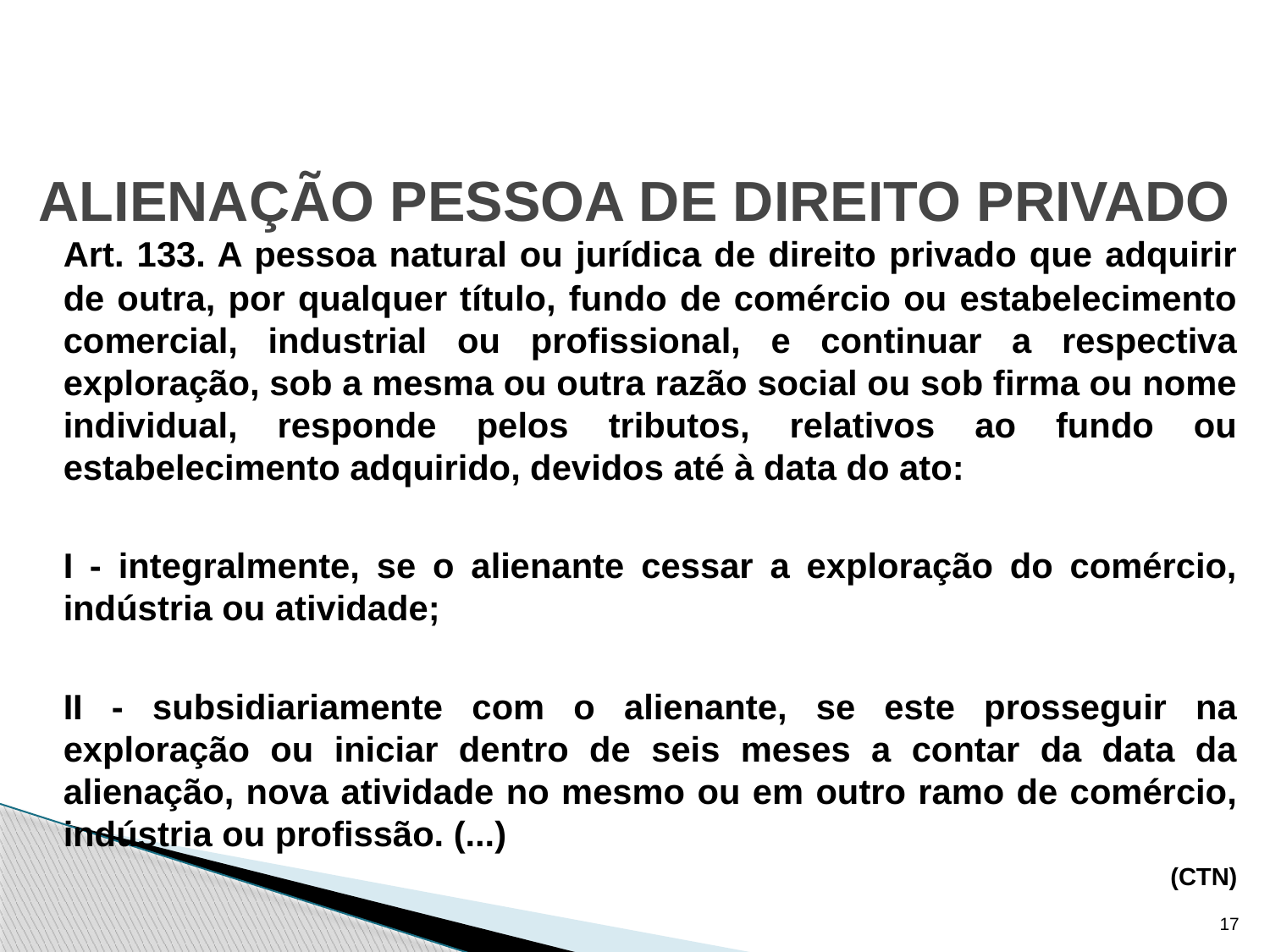

# ALIENAÇÃO PESSOA DE DIREITO PRIVADO
	Art. 133. A pessoa natural ou jurídica de direito privado que adquirir de outra, por qualquer título, fundo de comércio ou estabelecimento comercial, industrial ou profissional, e continuar a respectiva exploração, sob a mesma ou outra razão social ou sob firma ou nome individual, responde pelos tributos, relativos ao fundo ou estabelecimento adquirido, devidos até à data do ato:

	I - integralmente, se o alienante cessar a exploração do comércio, indústria ou atividade;

	II - subsidiariamente com o alienante, se este prosseguir na exploração ou iniciar dentro de seis meses a contar da data da alienação, nova atividade no mesmo ou em outro ramo de comércio, indústria ou profissão. (...)
(CTN)

17